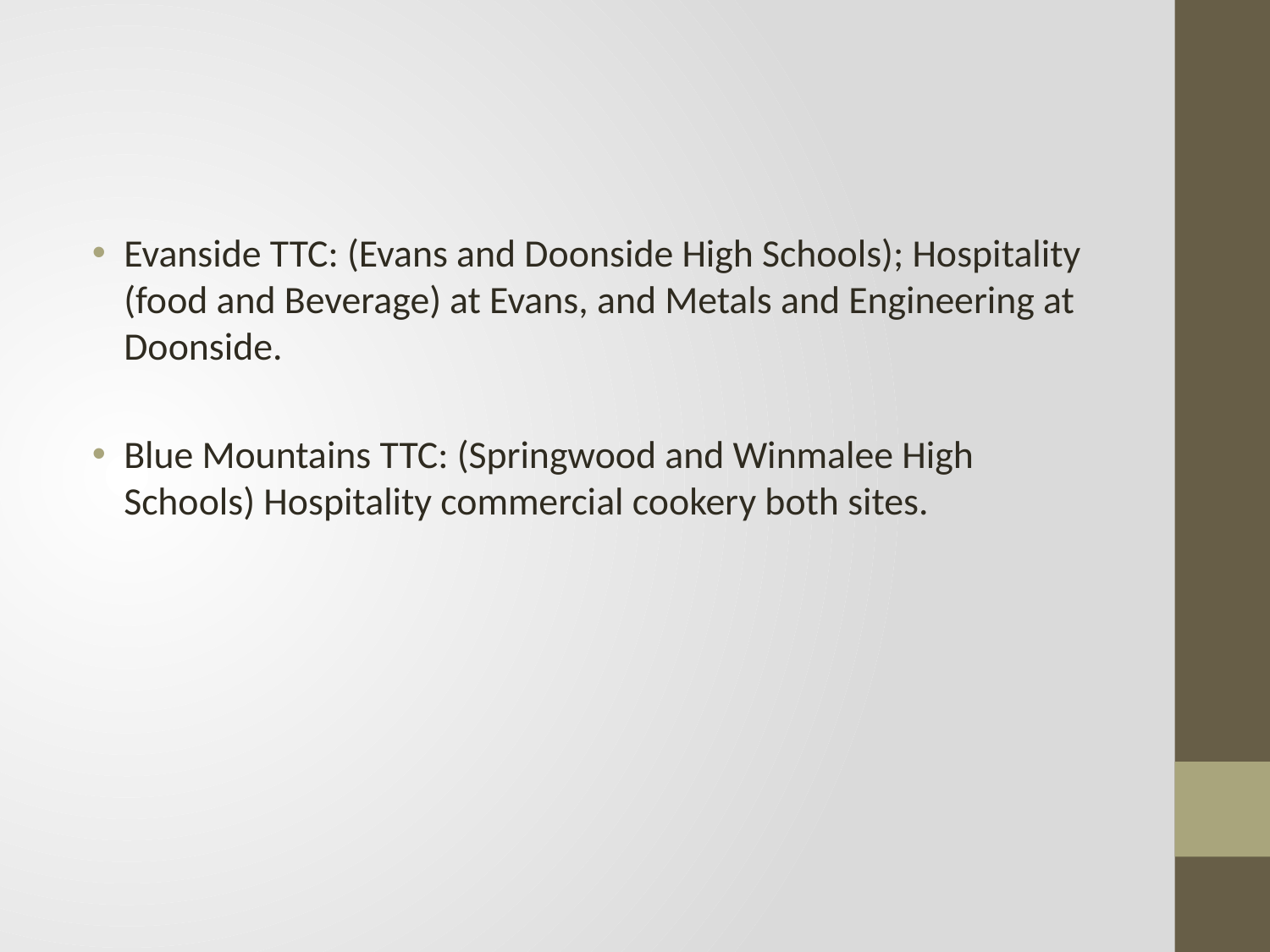

#
Evanside TTC: (Evans and Doonside High Schools); Hospitality (food and Beverage) at Evans, and Metals and Engineering at Doonside.

Blue Mountains TTC: (Springwood and Winmalee High Schools) Hospitality commercial cookery both sites.